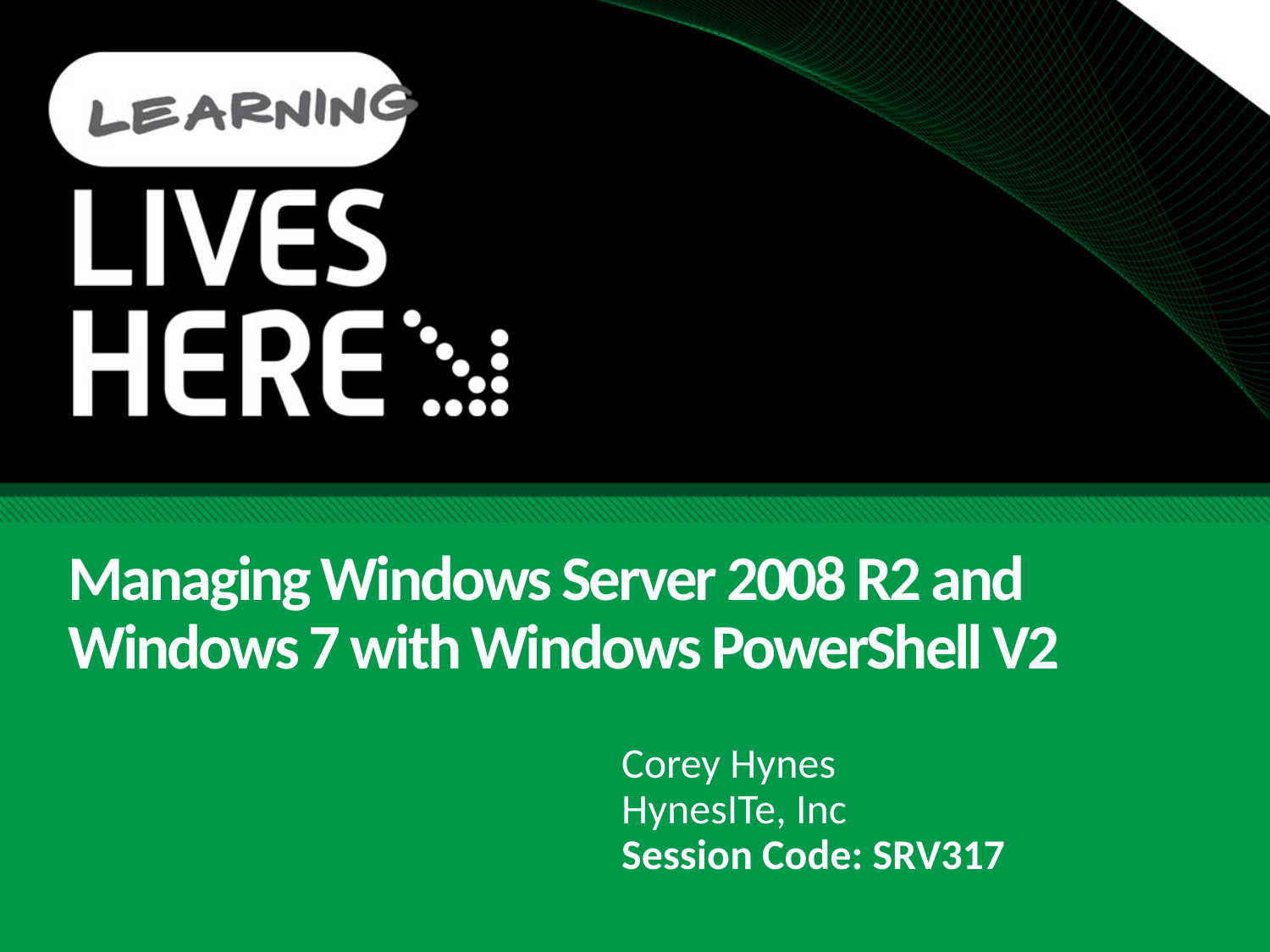

# Managing Windows Server 2008 R2 and Windows 7 with Windows PowerShell V2
Corey Hynes
HynesITe, Inc
Session Code: SRV317